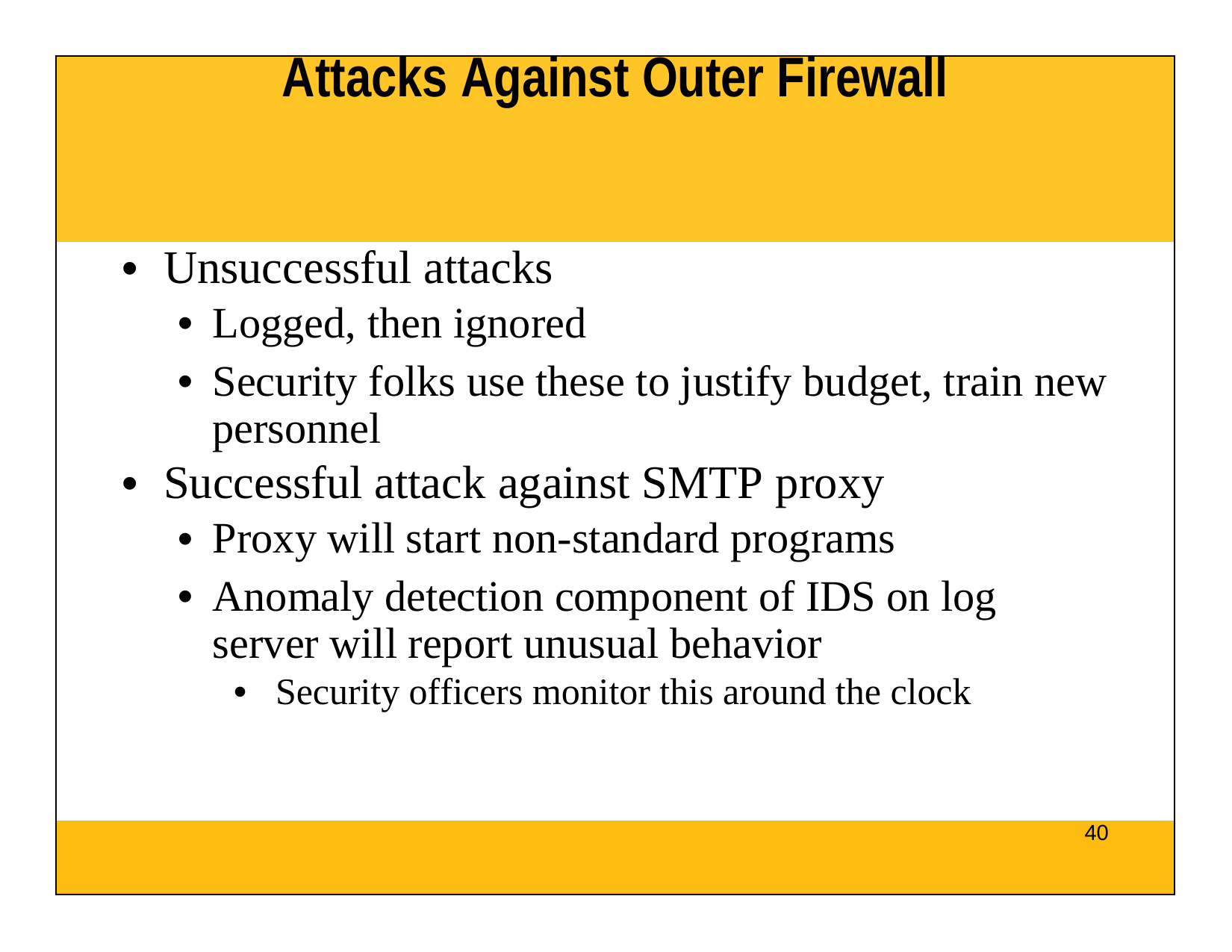

| Attacks Against Outer Firewall |
| --- |
| Unsuccessful attacks Logged, then ignored Security folks use these to justify budget, train new personnel Successful attack against SMTP proxy Proxy will start non-standard programs Anomaly detection component of IDS on log server will report unusual behavior Security officers monitor this around the clock |
| 40 |